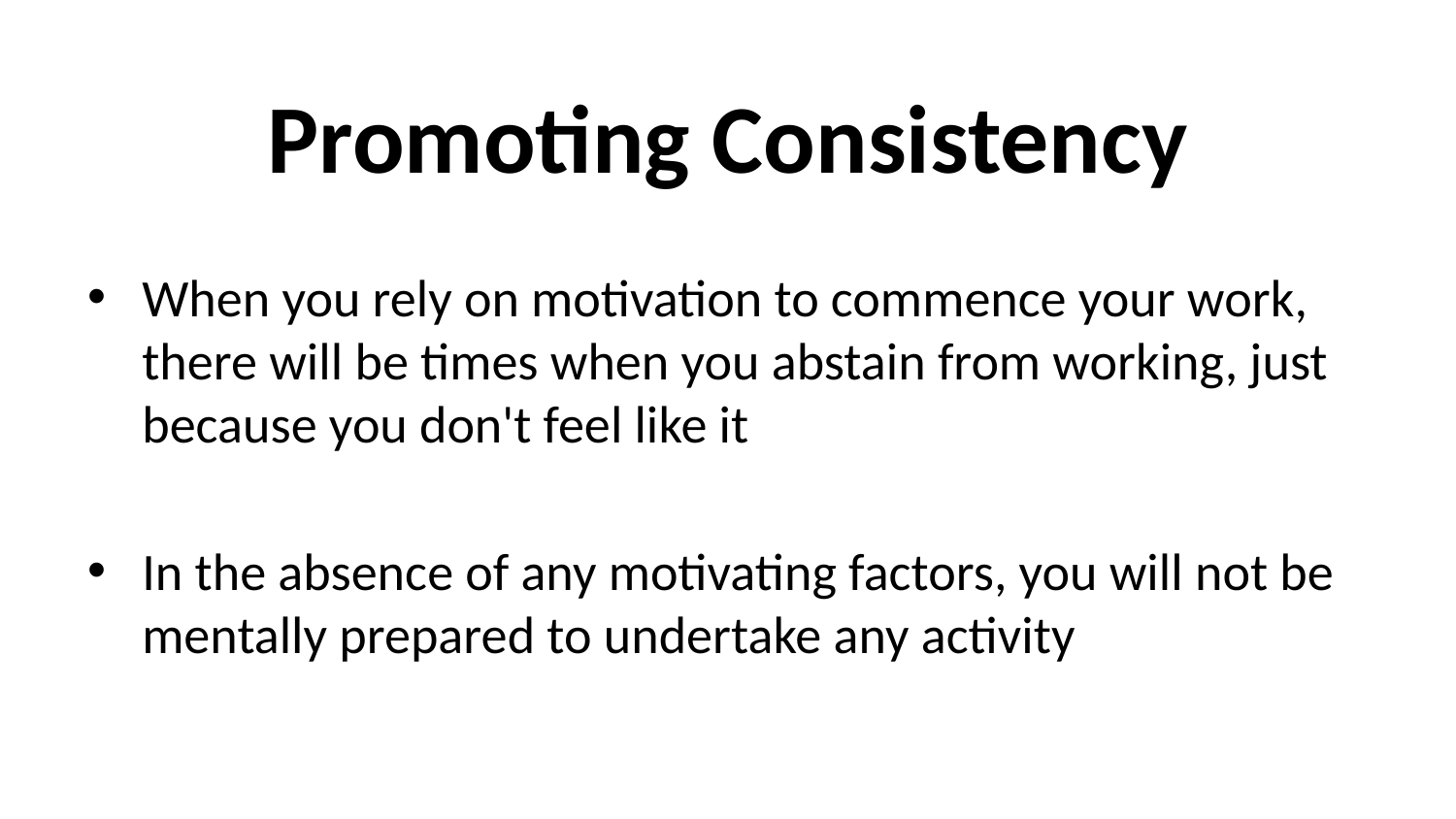

# Promoting Consistency
When you rely on motivation to commence your work, there will be times when you abstain from working, just because you don't feel like it

In the absence of any motivating factors, you will not be mentally prepared to undertake any activity